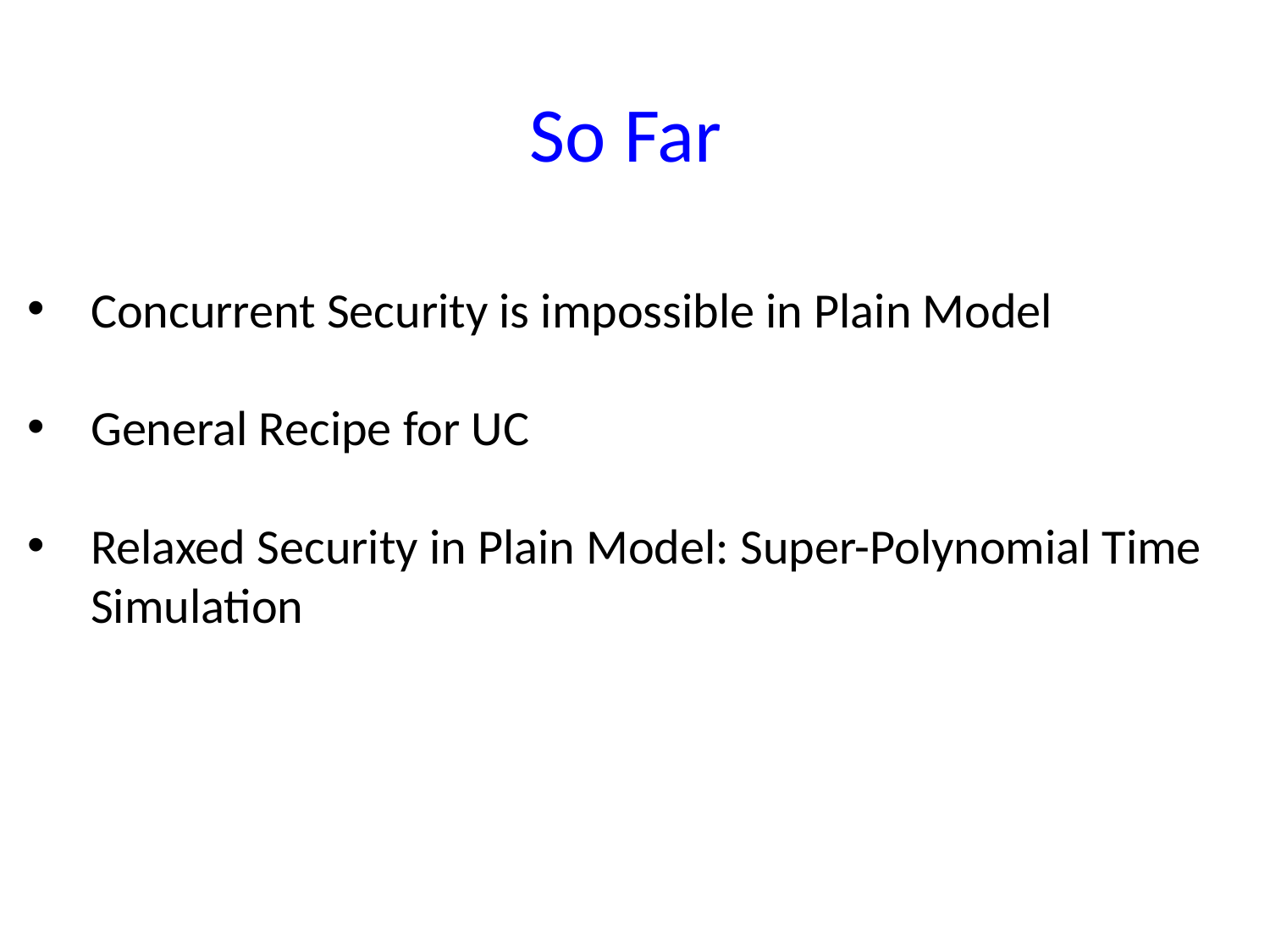

# So Far
Concurrent Security is impossible in Plain Model

General Recipe for UC

Relaxed Security in Plain Model: Super-Polynomial Time Simulation